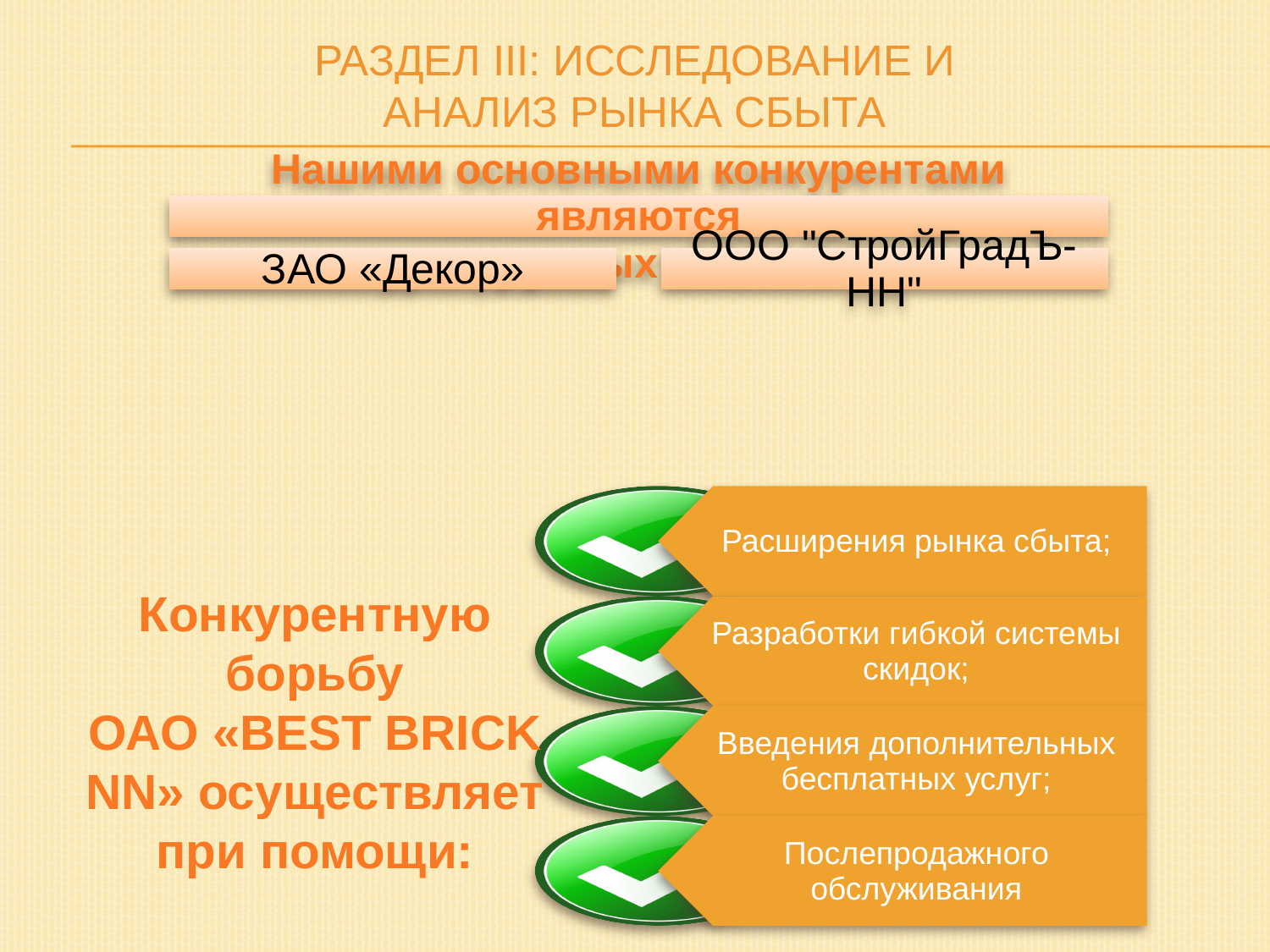

# Раздел III: Исследование и анализ рынка сбыта
Нашими основными конкурентами являются
две крупных компании:
ЗАО «Декор»
Расширения рынка сбыта;
Разработки гибкой системы скидок;
Введения дополнительных бесплатных услуг;
Послепродажного обслуживания
Конкурентную борьбу
ОАО «BEST BRICK NN» осуществляет
при помощи: